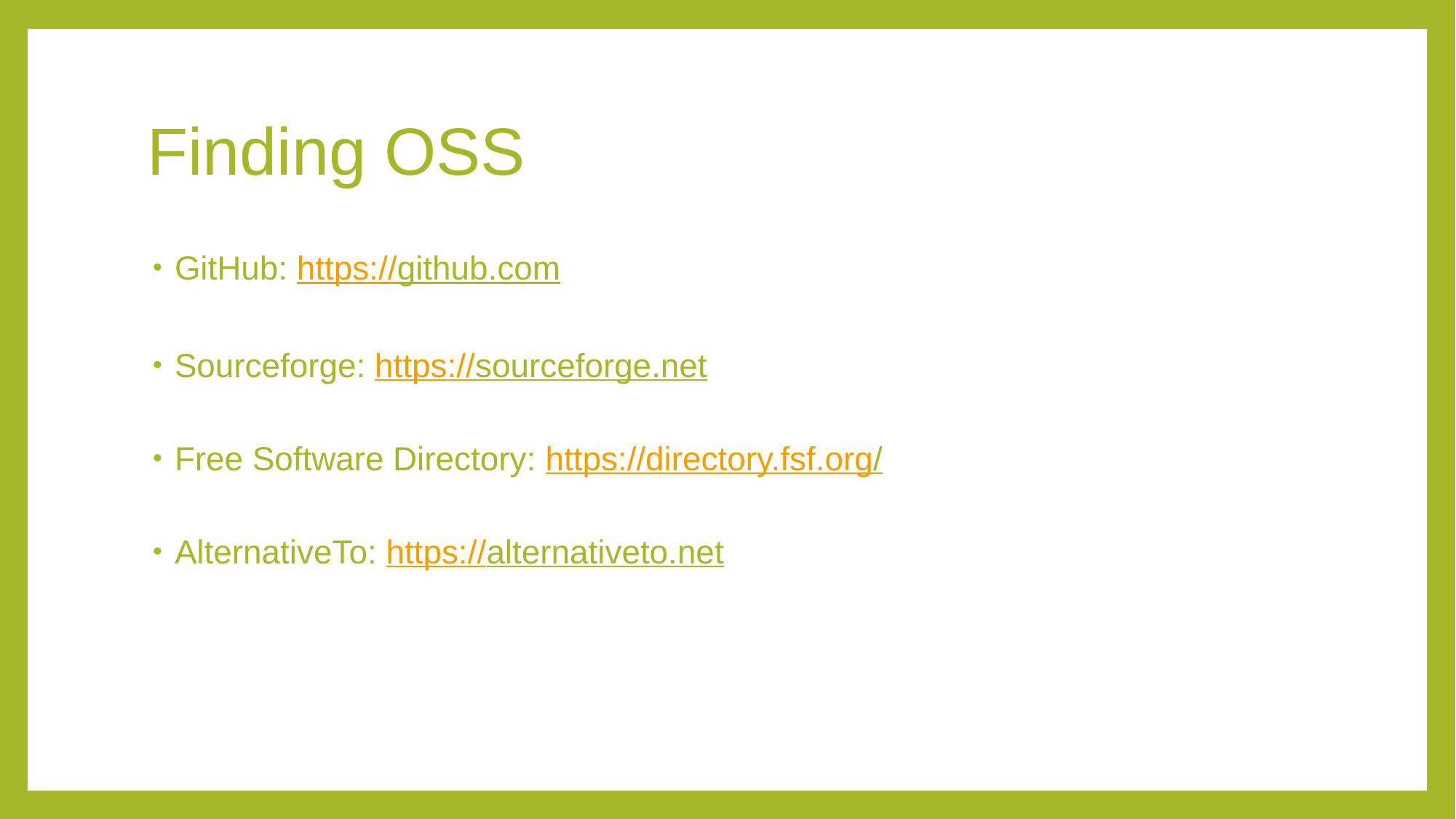

# Finding OSS
GitHub: https://github.com
Sourceforge: https://sourceforge.net
Free Software Directory: https://directory.fsf.org/
AlternativeTo: https://alternativeto.net